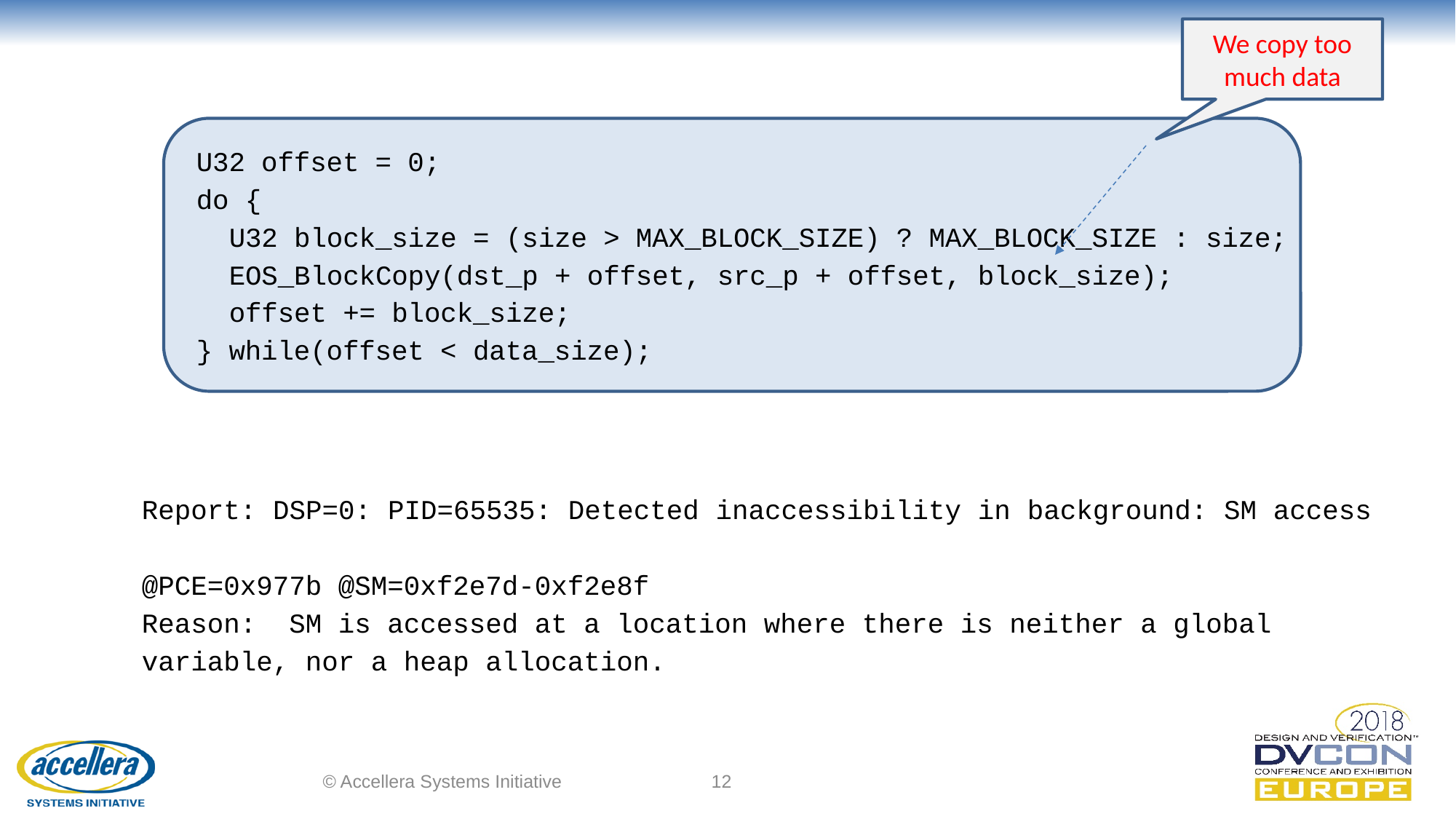

We copy too much data

U32 offset = 0;
do {
  U32 block_size = (size > MAX_BLOCK_SIZE) ? MAX_BLOCK_SIZE : size;
  EOS_BlockCopy(dst_p + offset, src_p + offset, block_size);
  offset += block_size;
} while(offset < data_size);
Report: DSP=0: PID=65535: Detected inaccessibility in background: SM access
@PCE=0x977b @SM=0xf2e7d-0xf2e8f
Reason:  SM is accessed at a location where there is neither a global
variable, nor a heap allocation.
© Accellera Systems Initiative
12